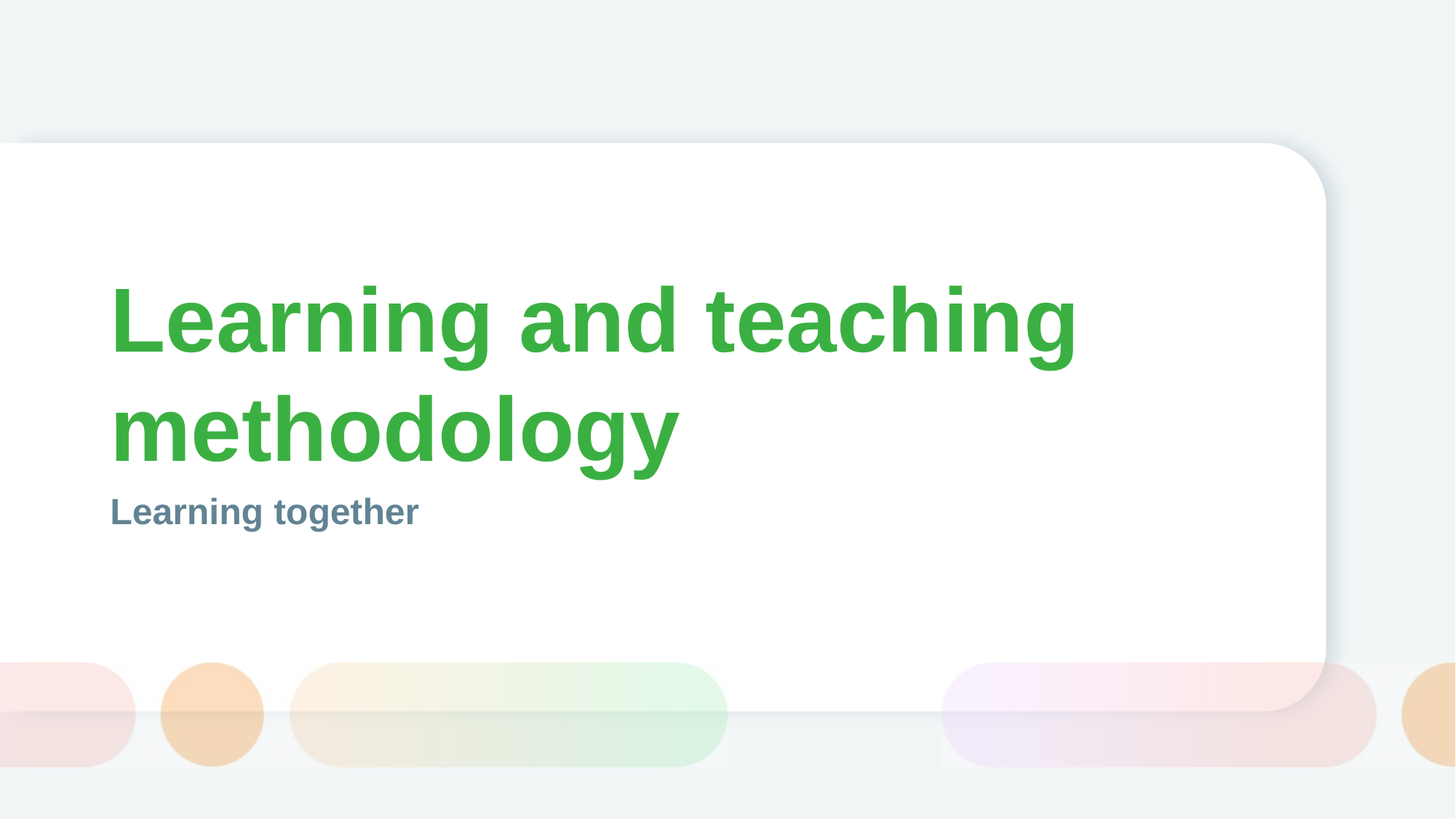

# Learning and teaching methodology
Learning together